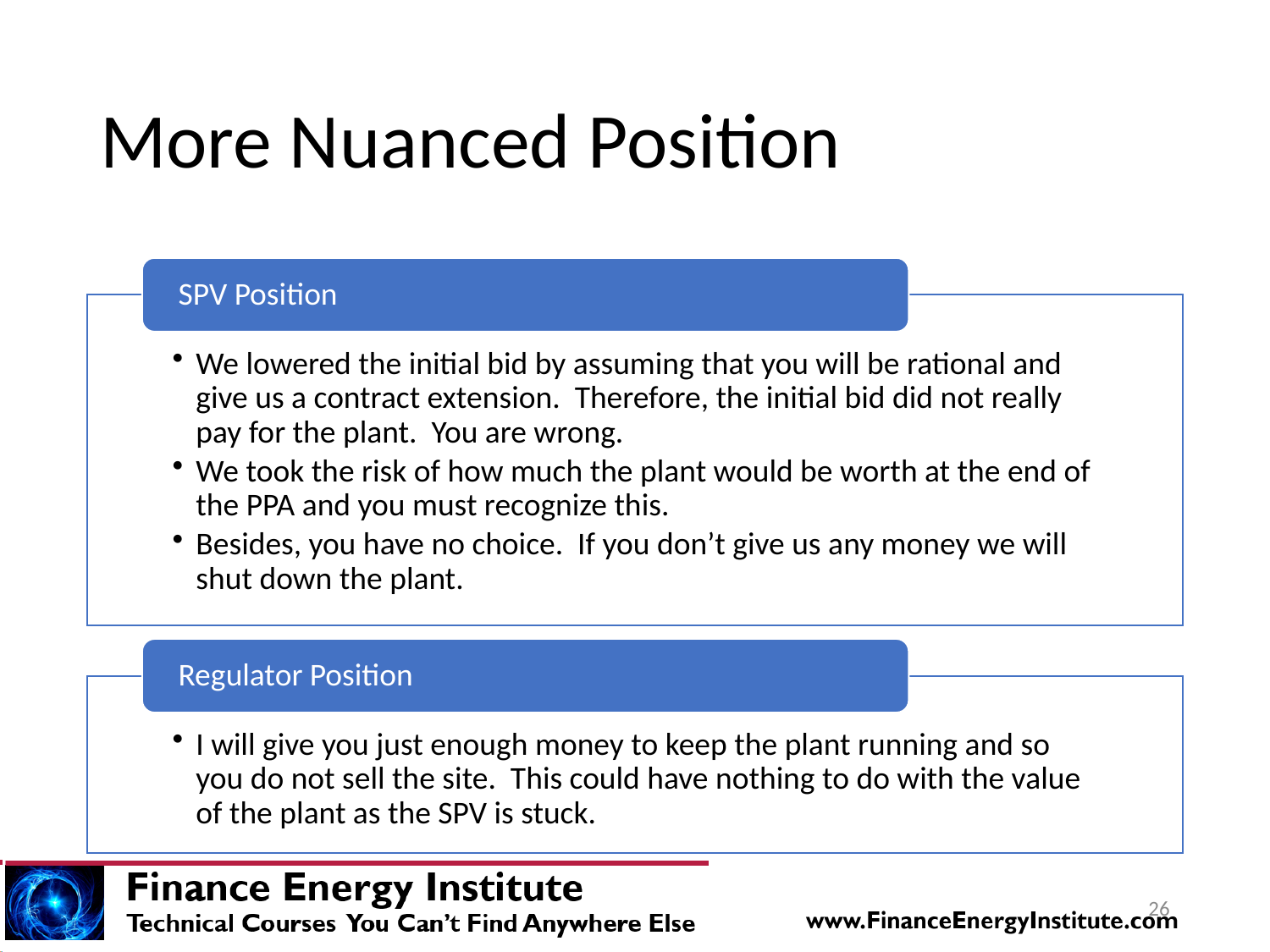

# More Nuanced Position
We lowered the initial bid by assuming that you will be rational and give us a contract extension.  Therefore, the initial bid did not really pay for the plant.  You are wrong.
We took the risk of how much the plant would be worth at the end of the PPA and you must recognize this.
Besides, you have no choice.  If you don’t give us any money we will shut down the plant.
SPV Position
I will give you just enough money to keep the plant running and so you do not sell the site.  This could have nothing to do with the value of the plant as the SPV is stuck.
Regulator Position
26